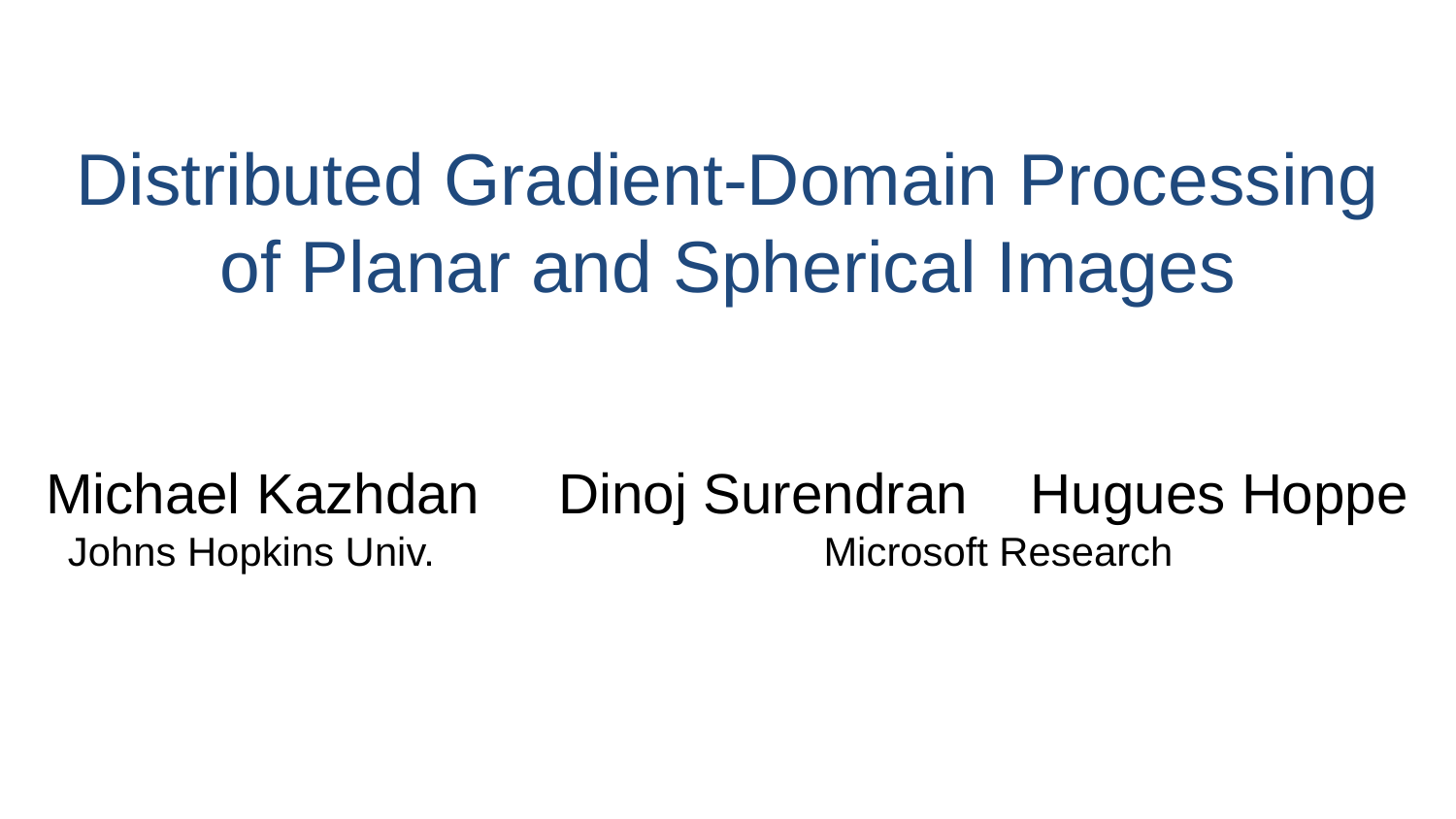

# Distributed Gradient-Domain Processing of Planar and Spherical Images
Michael Kazhdan     Dinoj Surendran    Hugues Hoppe
Johns Hopkins Univ.
Microsoft Research